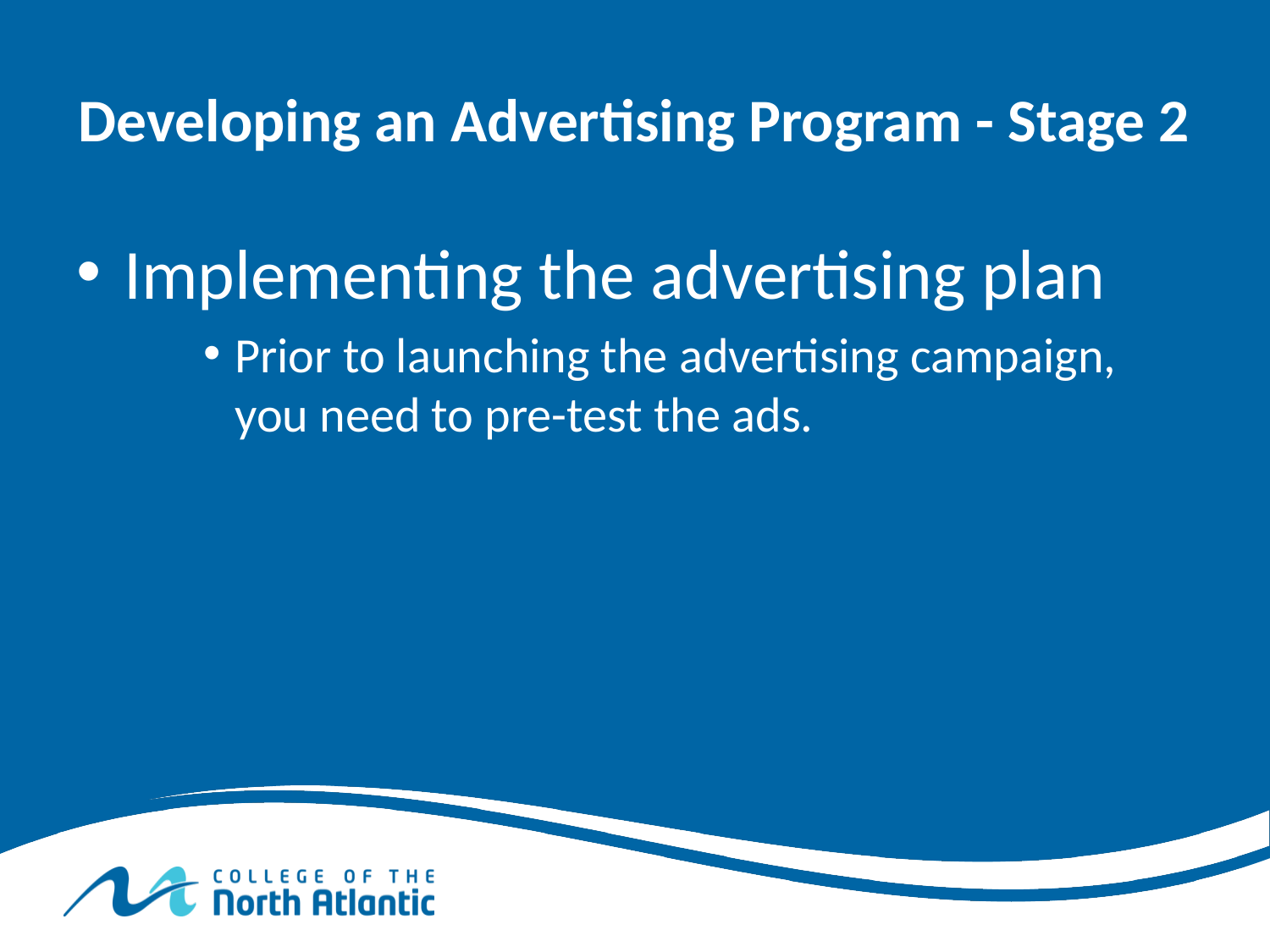

# Developing an Advertising Program - Stage 2
Implementing the advertising plan
Prior to launching the advertising campaign, you need to pre-test the ads.